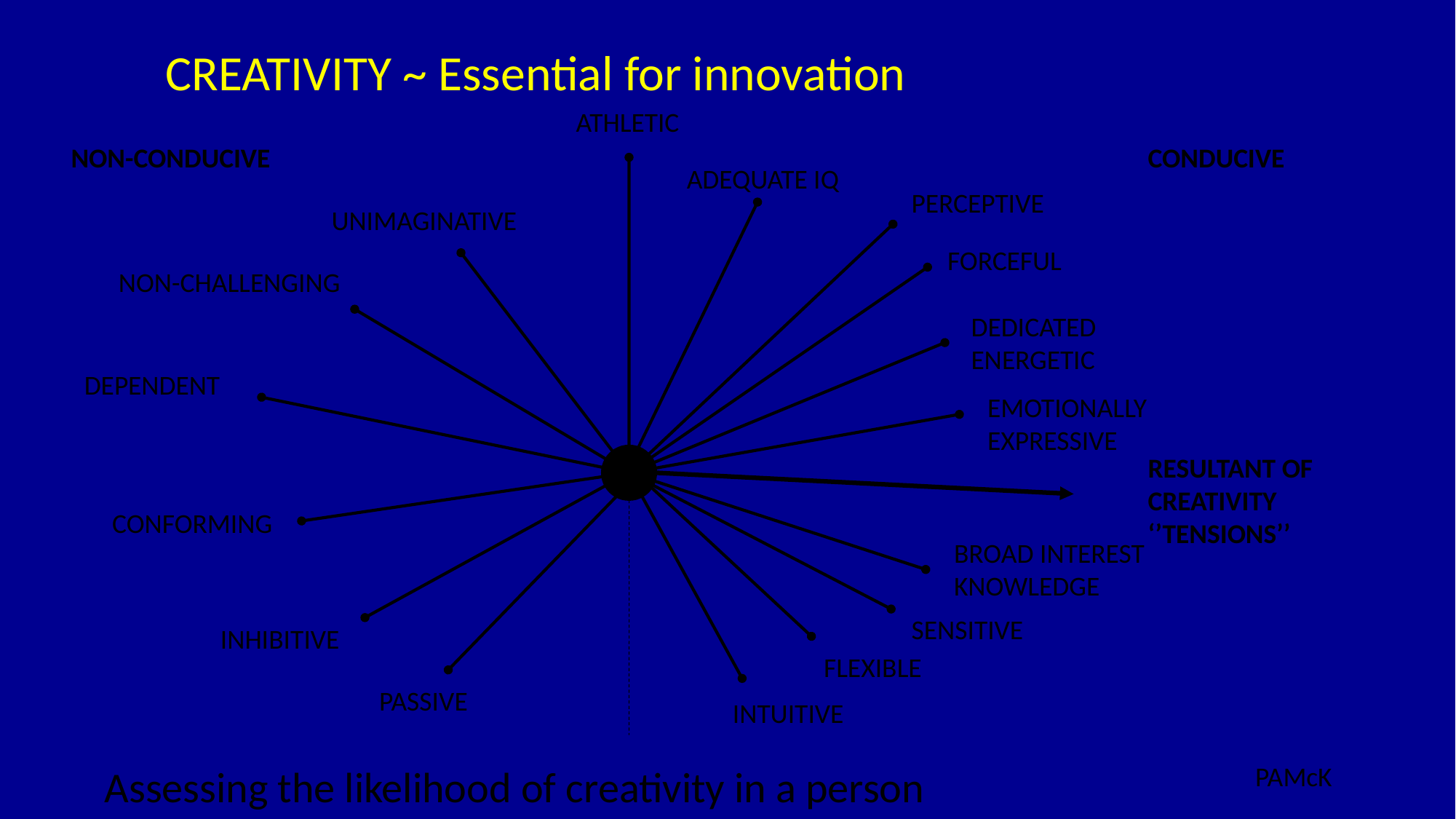

# CREATIVITY ~ Essential for innovation
ATHLETIC
NON-CONDUCIVE
CONDUCIVE
ADEQUATE IQ
PERCEPTIVE
UNIMAGINATIVE
FORCEFUL
NON-CHALLENGING
DEDICATED
ENERGETIC
DEPENDENT
EMOTIONALLY EXPRESSIVE

RESULTANT OF CREATIVITY ‘’TENSIONS’’
CONFORMING
BROAD INTEREST KNOWLEDGE
SENSITIVE
INHIBITIVE
FLEXIBLE
PASSIVE
INTUITIVE
PAMcK
Assessing the likelihood of creativity in a person